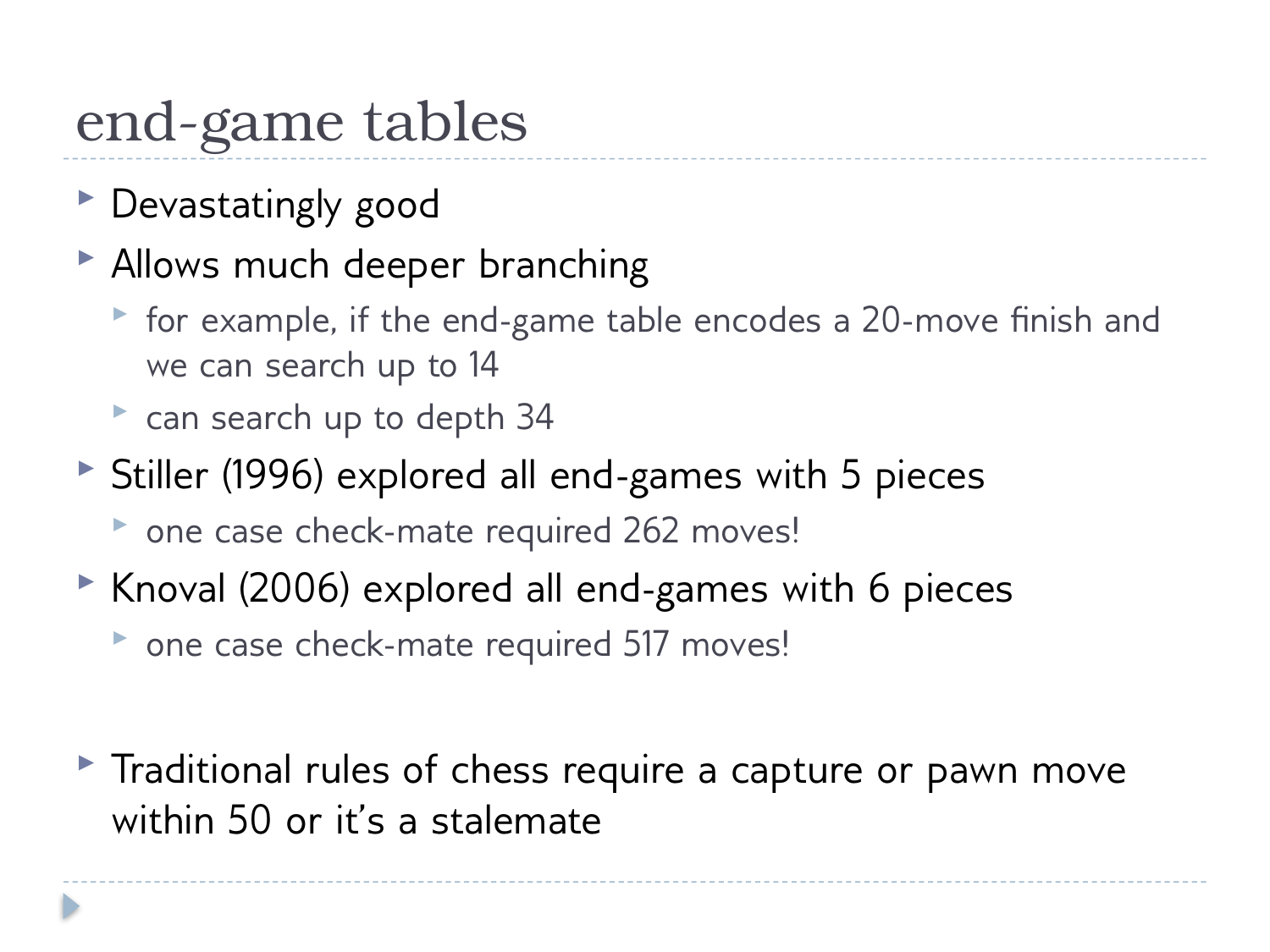

# end-game tables
Devastatingly good
Allows much deeper branching
for example, if the end-game table encodes a 20-move finish and we can search up to 14
can search up to depth 34
Stiller (1996) explored all end-games with 5 pieces
one case check-mate required 262 moves!
Knoval (2006) explored all end-games with 6 pieces
one case check-mate required 517 moves!

Traditional rules of chess require a capture or pawn move within 50 or it’s a stalemate